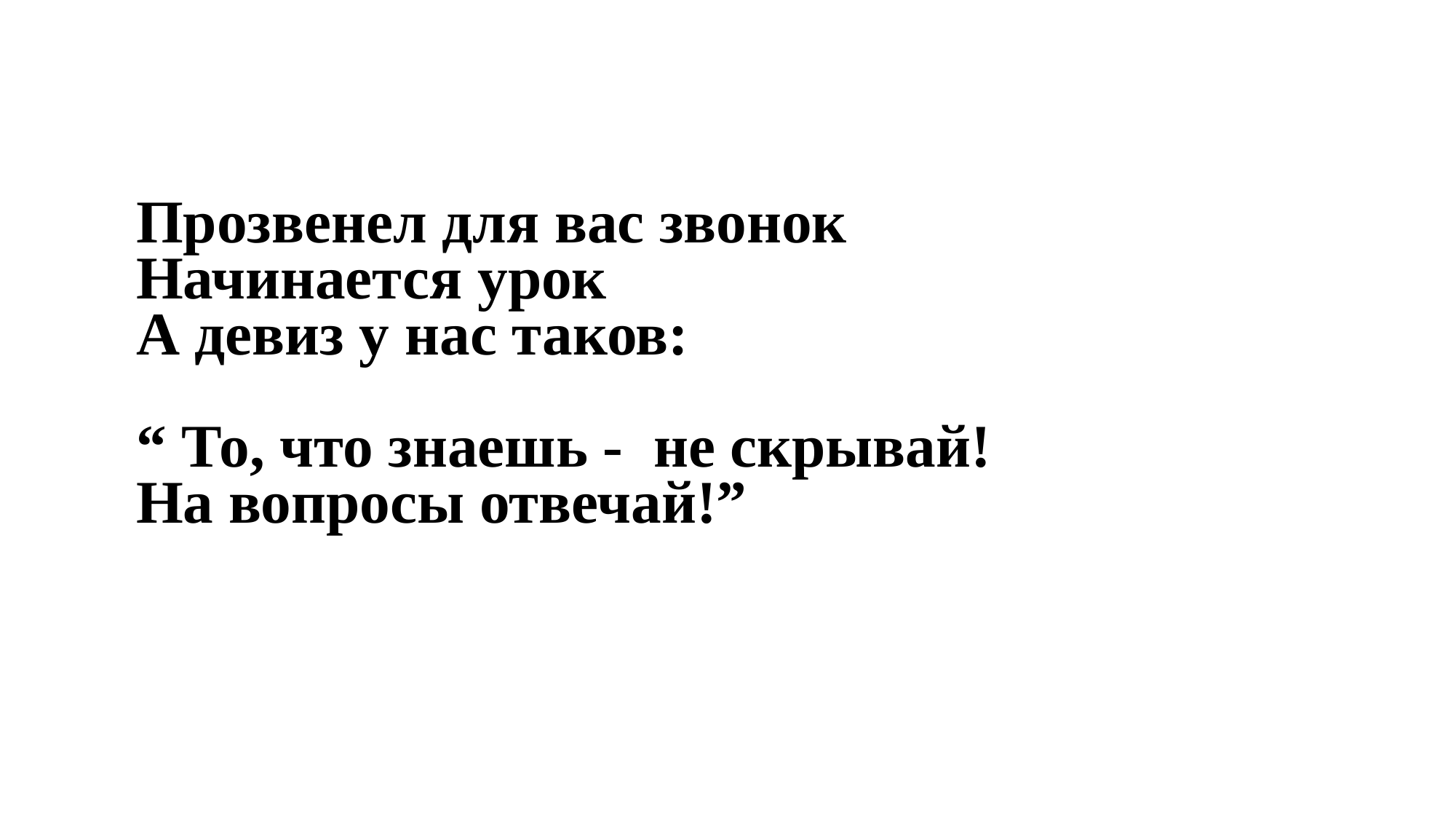

#
Прозвенел для вас звонок
Начинается урок
А девиз у нас таков:

“ То, что знаешь -  не скрывай!
На вопросы отвечай!”